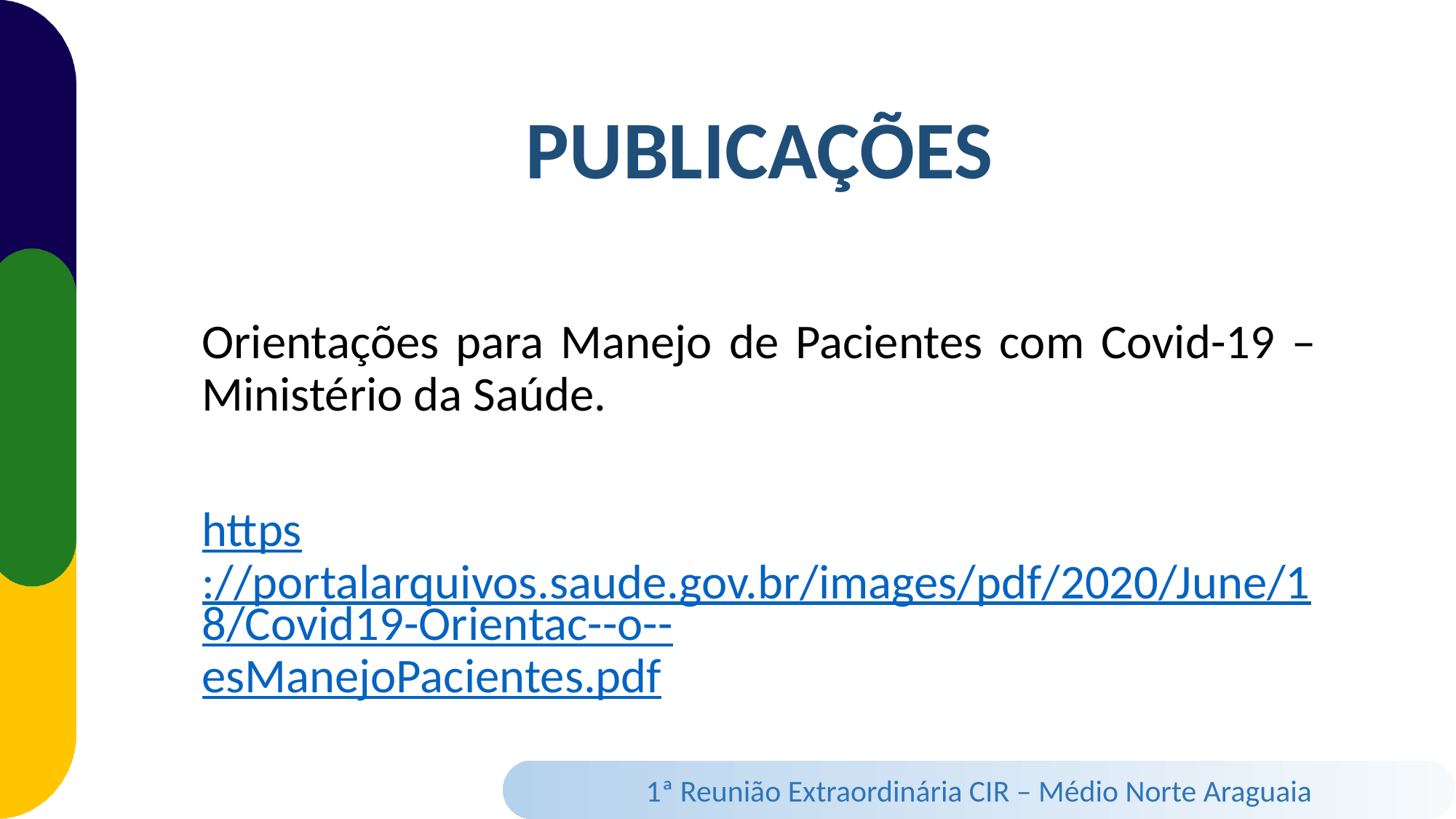

# PUBLICAÇÕES
Orientações para Manejo de Pacientes com Covid-19 – Ministério da Saúde.

https://portalarquivos.saude.gov.br/images/pdf/2020/June/18/Covid19-Orientac--o--esManejoPacientes.pdf